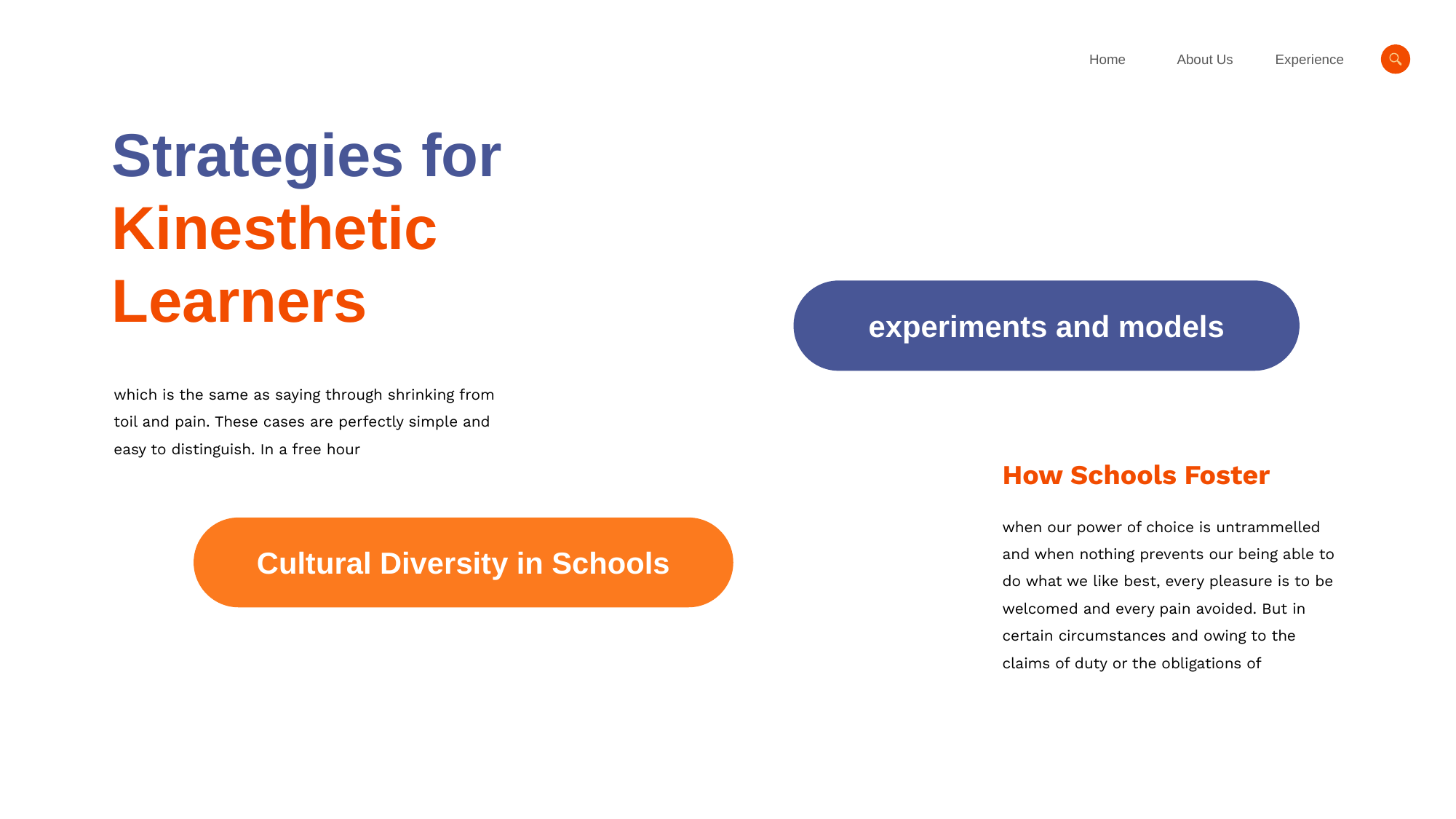

Strategies for Kinesthetic Learners

experiments and models
which is the same as saying through shrinking from toil and pain. These cases are perfectly simple and easy to distinguish. In a free hour
How Schools Foster
when our power of choice is untrammelled and when nothing prevents our being able to do what we like best, every pleasure is to be welcomed and every pain avoided. But in certain circumstances and owing to the claims of duty or the obligations of

Cultural Diversity in Schools